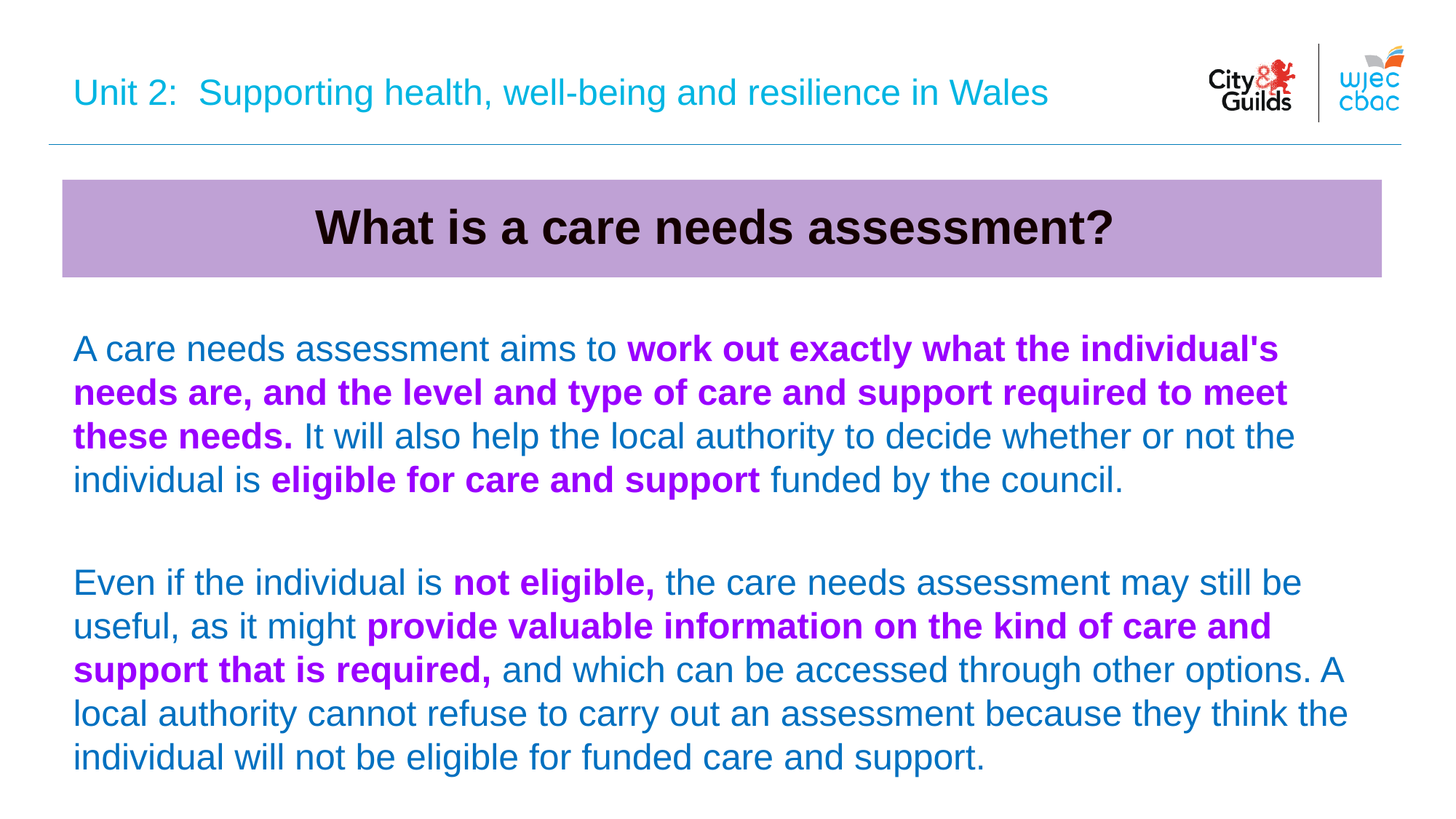

Unit 2:  Supporting health, well-being and resilience in Wales
What is a care needs assessment?
A care needs assessment aims to work out exactly what the individual's needs are, and the level and type of care and support required to meet these needs. It will also help the local authority to decide whether or not the individual is eligible for care and support funded by the council.

Even if the individual is not eligible, the care needs assessment may still be useful, as it might provide valuable information on the kind of care and support that is required, and which can be accessed through other options. A local authority cannot refuse to carry out an assessment because they think the individual will not be eligible for funded care and support.